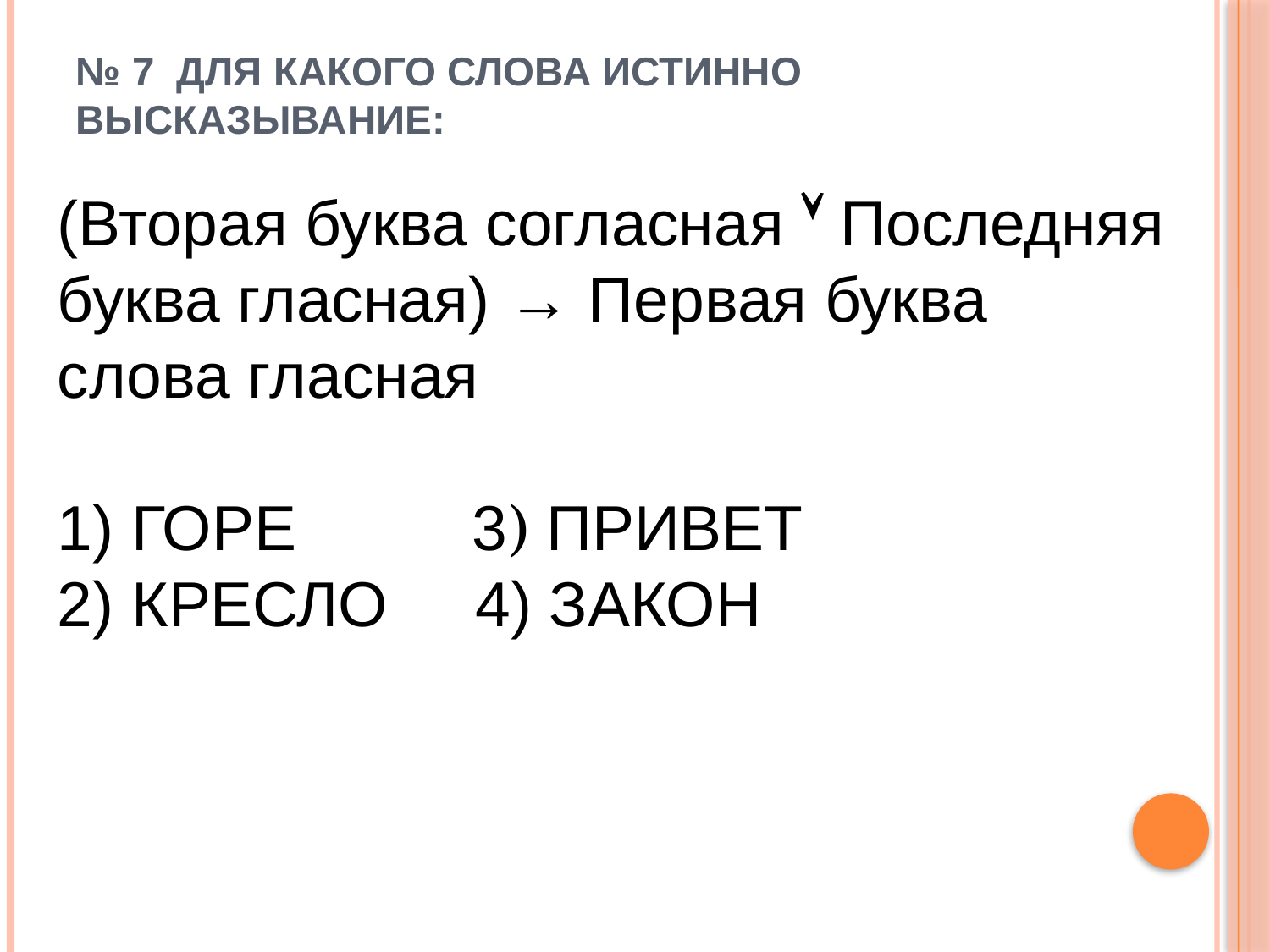

# № 7  Для какого слова истинно высказывание:
(Вторая буква согласная ∨ Последняя буква гласная) → Первая буква слова гласная

1) ГОРЕ          3) ПРИВЕТ
2) КРЕСЛО     4) ЗАКОН